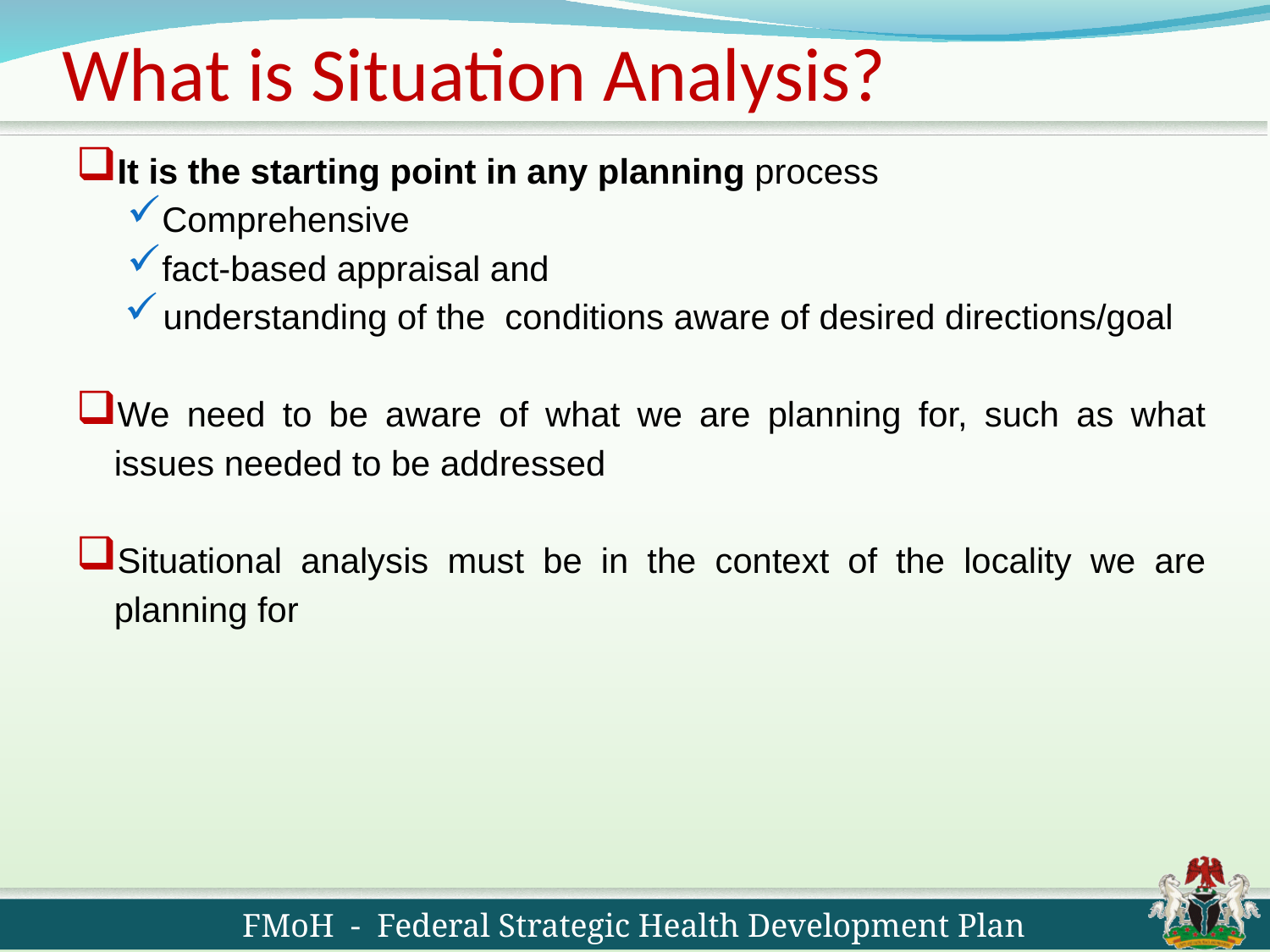

# What is Situation Analysis?
It is the starting point in any planning process
Comprehensive
fact-based appraisal and
understanding of the  conditions aware of desired directions/goal

We need to be aware of what we are planning for, such as what issues needed to be addressed

Situational analysis must be in the context of the locality we are planning for